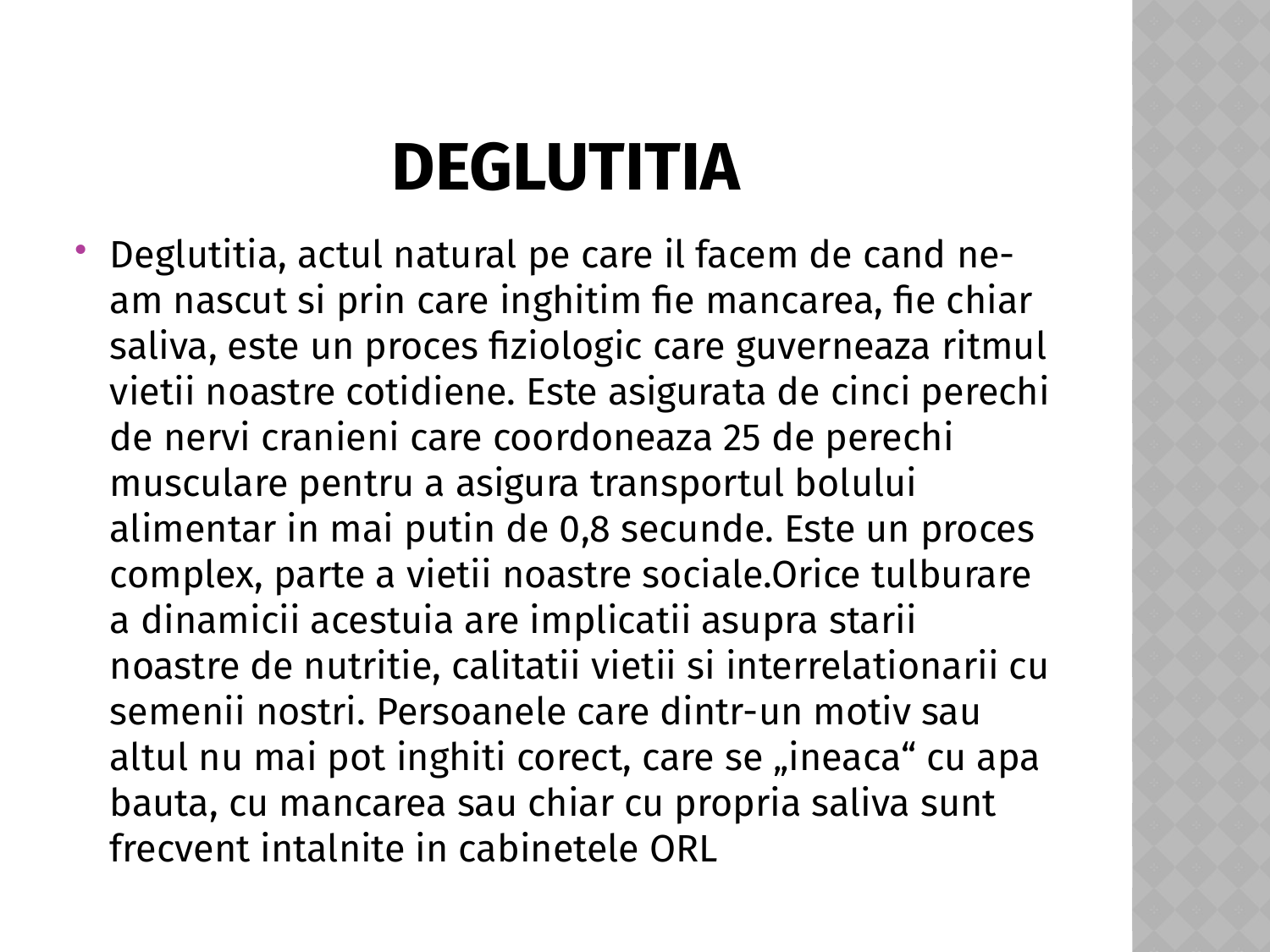

# Deglutitia
Deglutitia, actul natural pe care il facem de cand ne-am nascut si prin care inghitim fie mancarea, fie chiar saliva, este un proces fiziologic care guverneaza ritmul vietii noastre cotidiene. Este asigurata de cinci perechi de nervi cranieni care coordoneaza 25 de perechi musculare pentru a asigura transportul bolului alimentar in mai putin de 0,8 secunde. Este un proces complex, parte a vietii noastre sociale.Orice tulburare a dinamicii acestuia are implicatii asupra starii noastre de nutritie, calitatii vietii si interrelationarii cu semenii nostri. Persoanele care dintr-un motiv sau altul nu mai pot inghiti corect, care se „ineaca“ cu apa bauta, cu mancarea sau chiar cu propria saliva sunt frecvent intalnite in cabinetele ORL